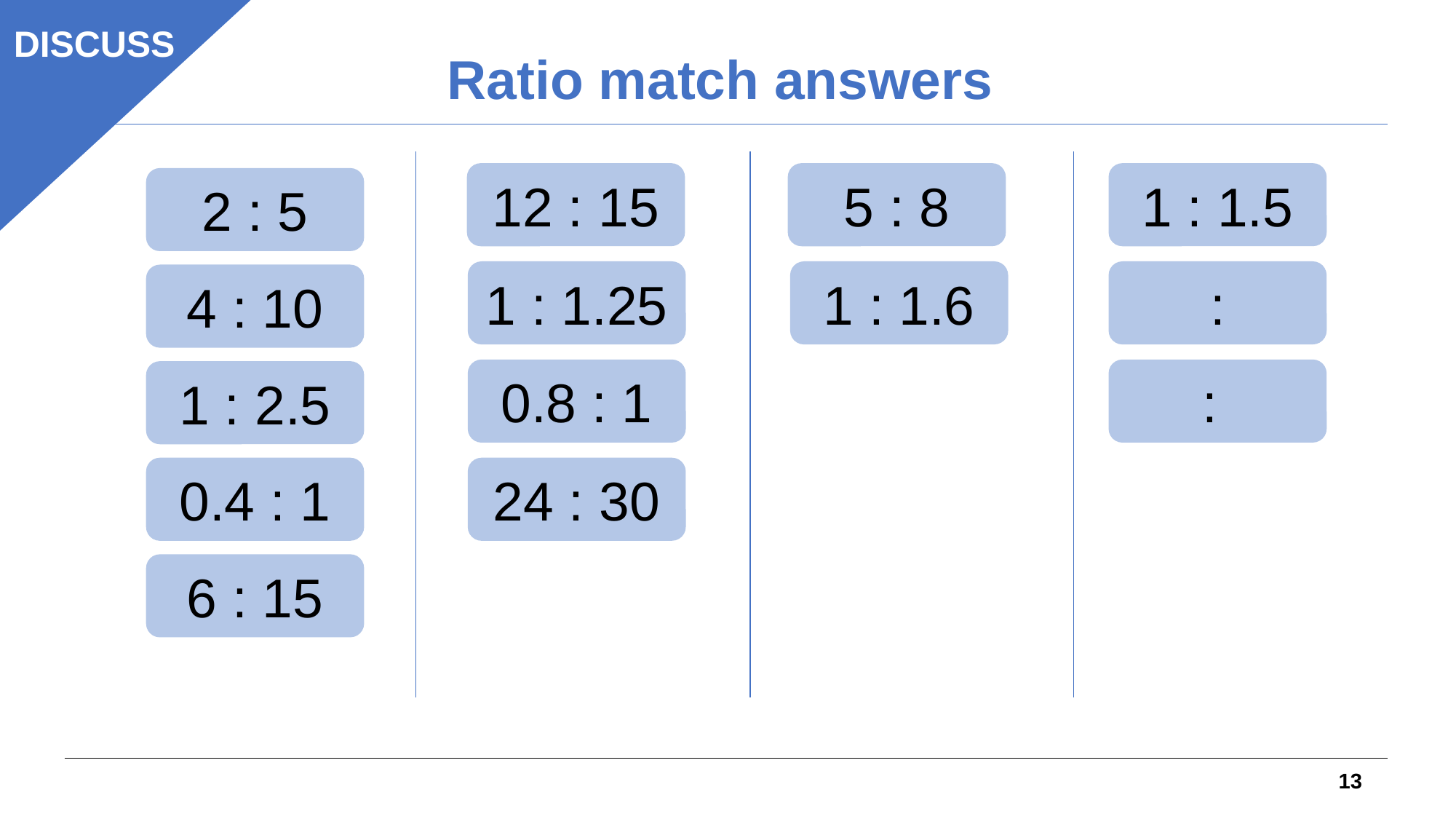

DISCUSS
Ratio match answers
12 : 15
5 : 8
1 : 1.5
2 : 5
1 : 1.25
1 : 1.6
:
4 : 10
0.8 : 1
:
1 : 2.5
0.4 : 1
24 : 30
6 : 15